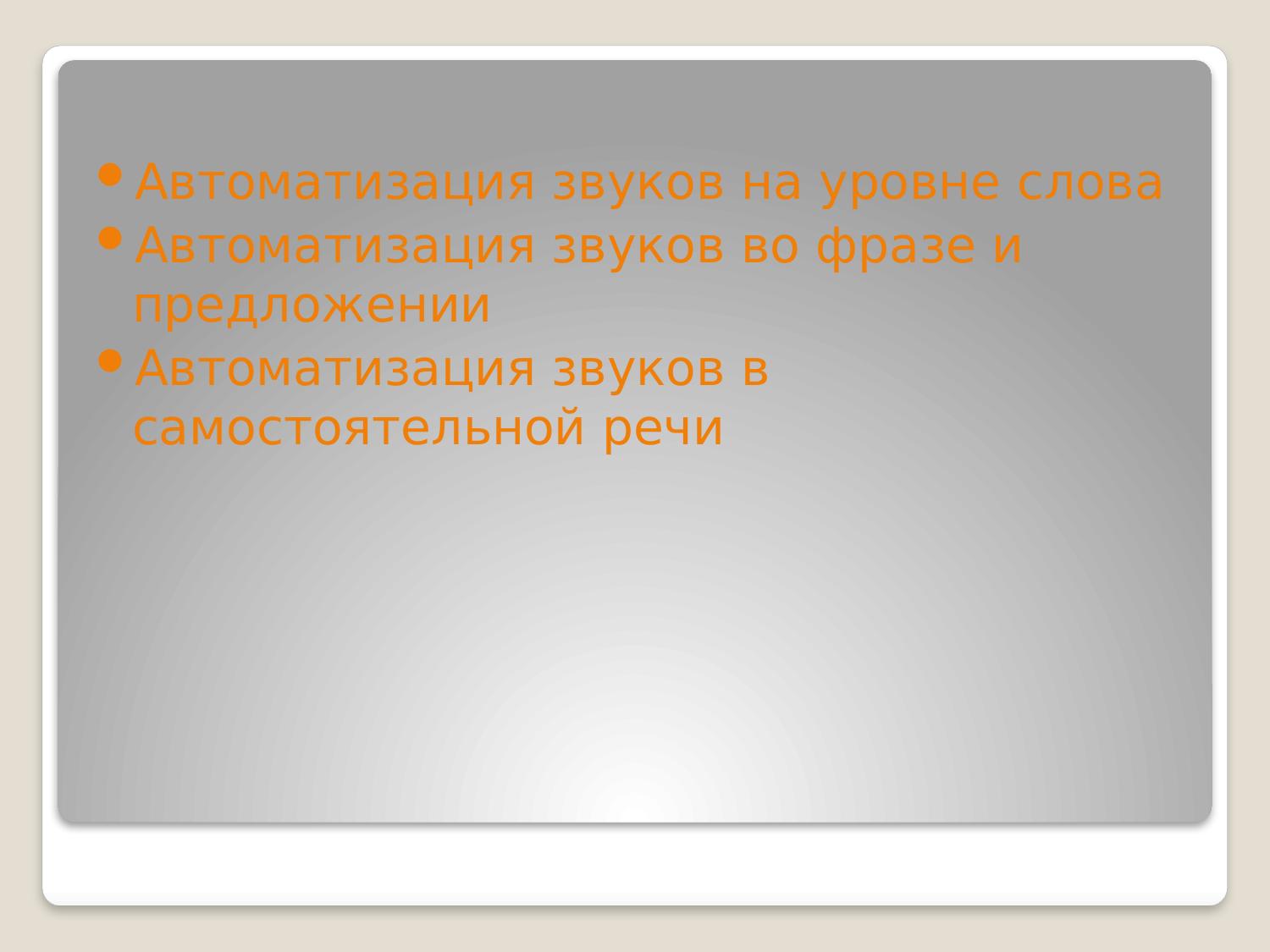

Автоматизация звуков на уровне слова
Автоматизация звуков во фразе и предложении
Автоматизация звуков в самостоятельной речи